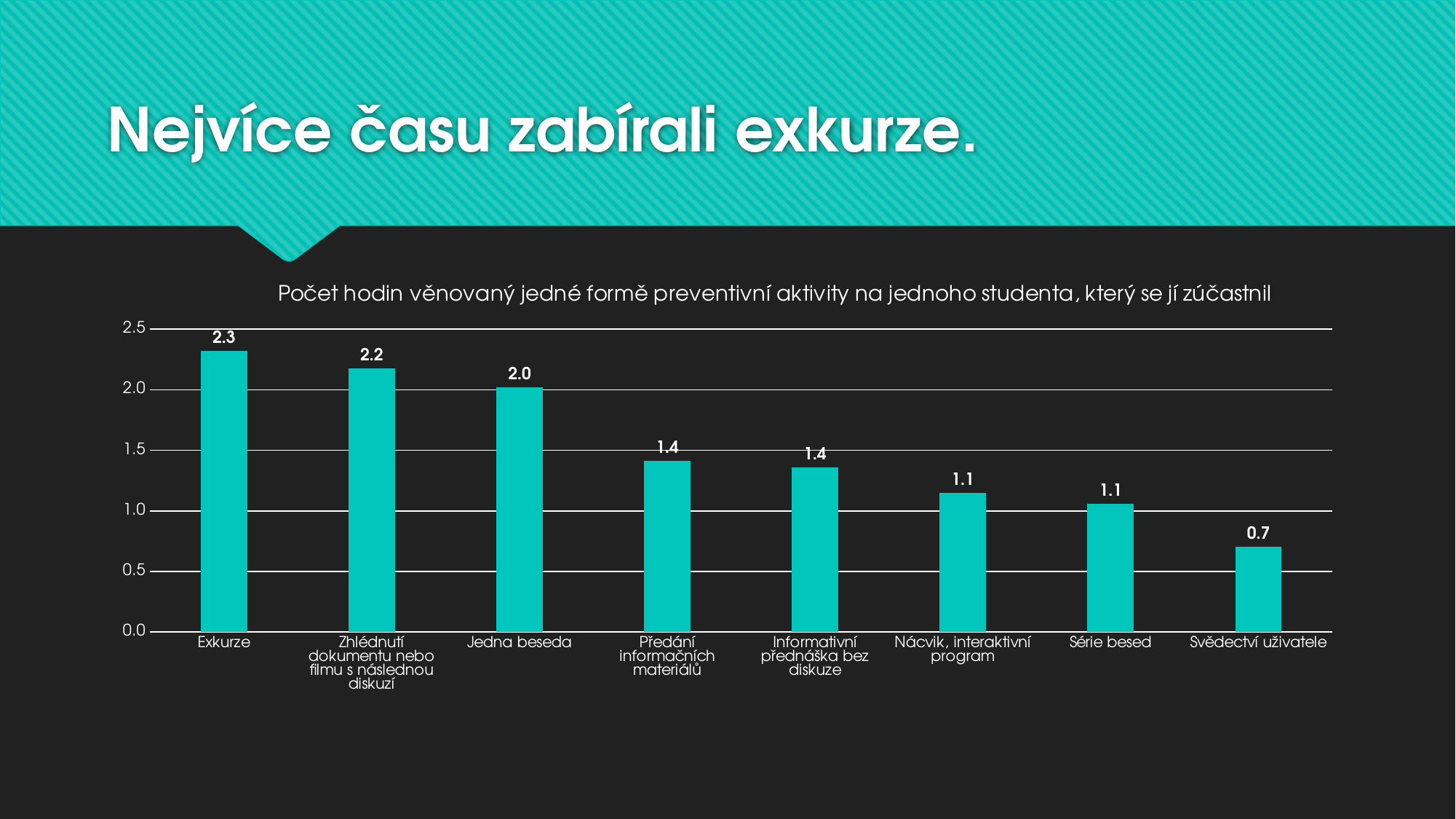

# Nejvíce času zabírali exkurze.

### Chart: Počet hodin věnovaný jedné formě preventivní aktivity na jednoho studenta, který se jí zúčastnil

| Category |  |
|---|---|
| Exkurze | 2.322222222222222 |
| Zhlédnutí dokumentu nebo filmu s následnou diskuzí | 2.179775280898876 |
| Jedna beseda | 2.02247191011236 |
| Předání informačních materiálů | 1.413793103448276 |
| Informativní přednáška bez diskuze | 1.362068965517241 |
| Nácvik, interaktivní program | 1.146067415730337 |
| Série besed | 1.0561797752809 |
| Svědectví uživatele | 0.702247191011236 |